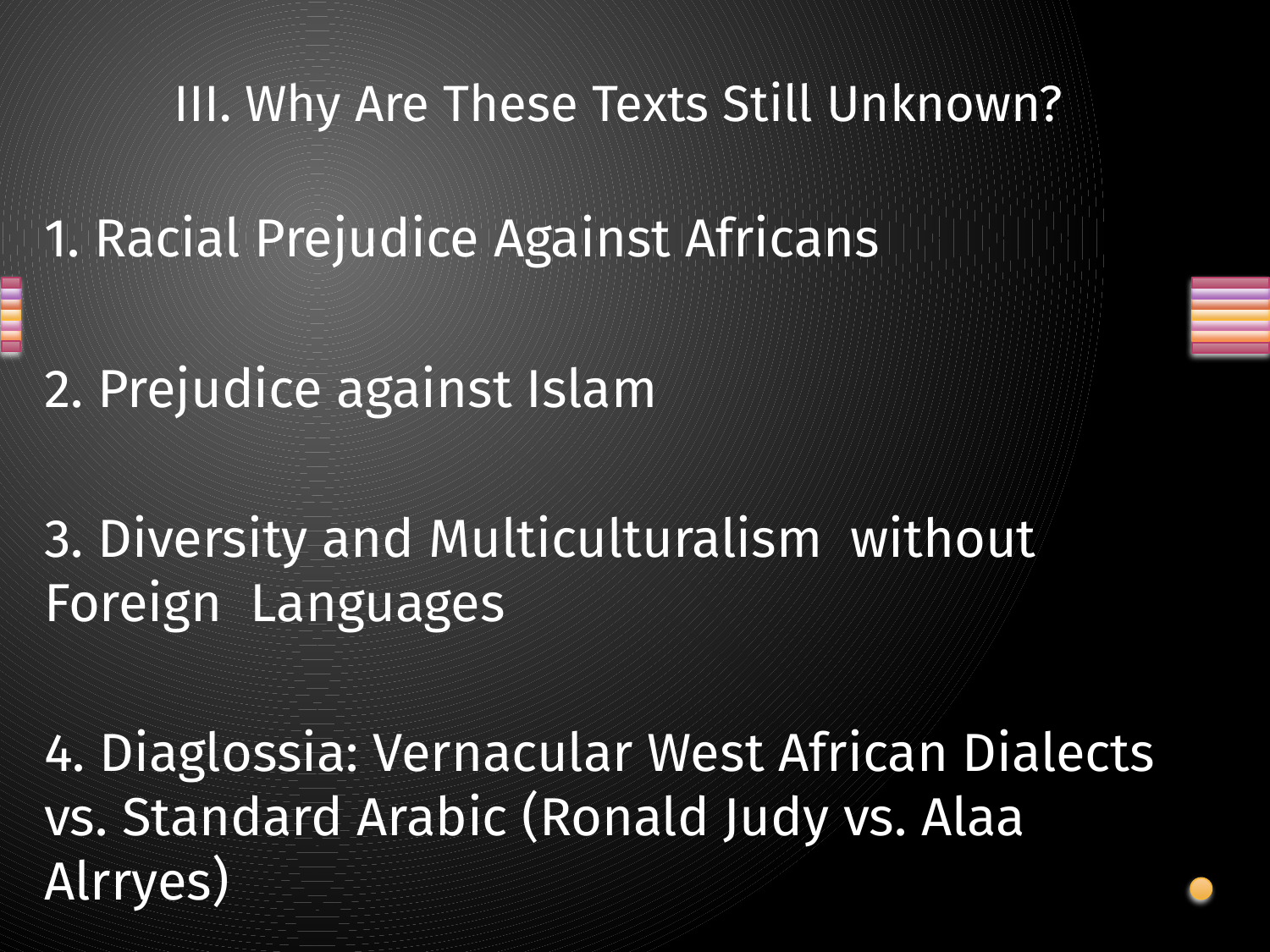

1. Racial Prejudice Against Africans

2. Prejudice against Islam

3. Diversity and Multiculturalism  without  Foreign  Languages

4. Diaglossia: Vernacular West African Dialects vs. Standard Arabic (Ronald Judy vs. Alaa Alrryes)

# III. Why Are These Texts Still Unknown?